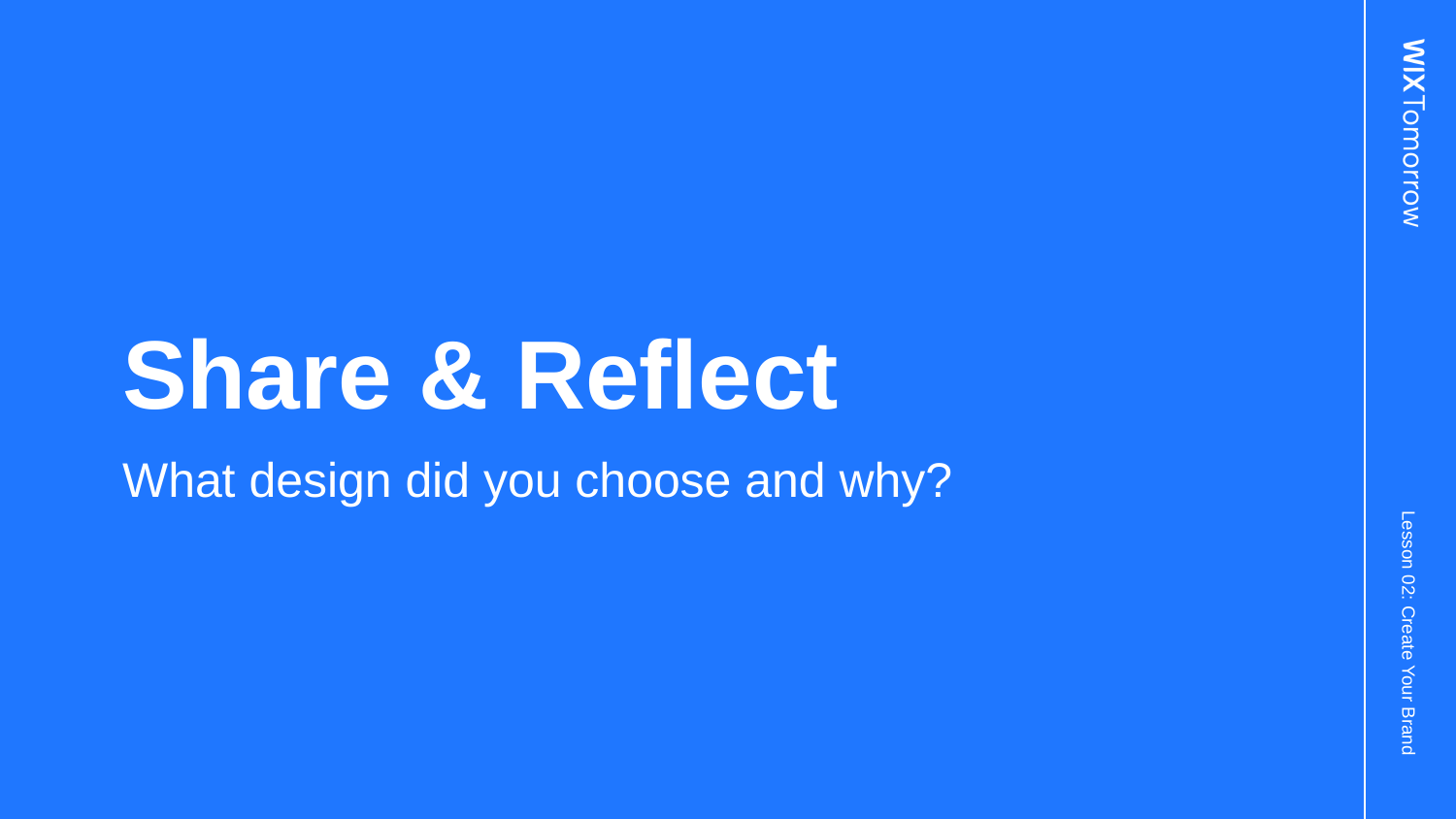

# Share & Reflect
What design did you choose and why?